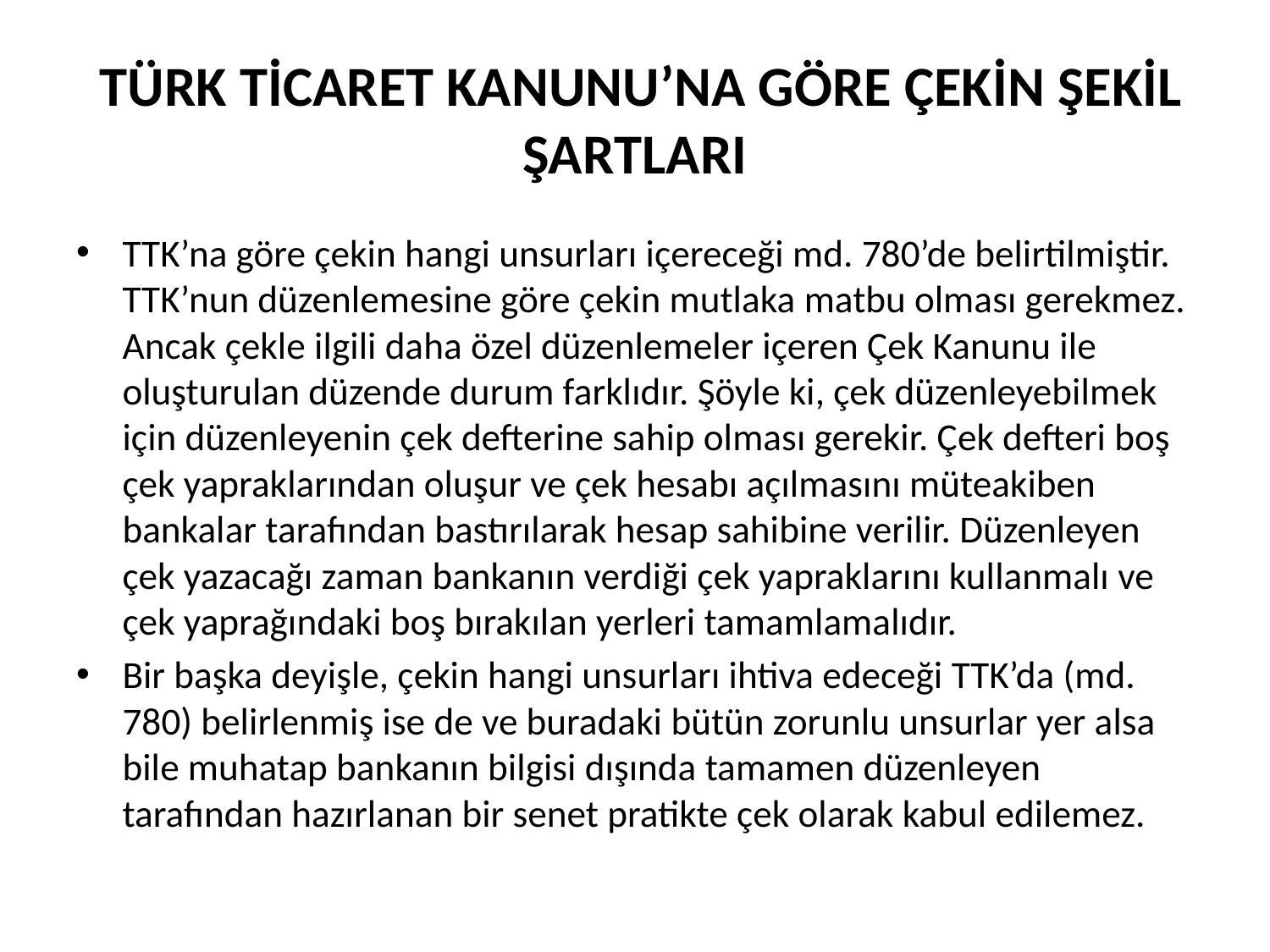

# TÜRK TİCARET KANUNU’NA GÖRE ÇEKİN ŞEKİL ŞARTLARI
TTK’na göre çekin hangi unsurları içereceği md. 780’de belirtilmiştir. TTK’nun düzenlemesine göre çekin mutlaka matbu olması gerekmez. Ancak çekle ilgili daha özel düzenlemeler içeren Çek Kanunu ile oluşturulan düzende durum farklıdır. Şöyle ki, çek düzenleyebilmek için düzenleyenin çek defterine sahip olması gerekir. Çek defteri boş çek yapraklarından oluşur ve çek hesabı açılmasını müteakiben bankalar tarafından bastırılarak hesap sahibine verilir. Düzenleyen çek yazacağı zaman bankanın verdiği çek yapraklarını kullanmalı ve çek yaprağındaki boş bırakılan yerleri tamamlamalıdır.
Bir başka deyişle, çekin hangi unsurları ihtiva edeceği TTK’da (md. 780) belirlenmiş ise de ve buradaki bütün zorunlu unsurlar yer alsa bile muhatap bankanın bilgisi dışında tamamen düzenleyen tarafından hazırlanan bir senet pratikte çek olarak kabul edilemez.